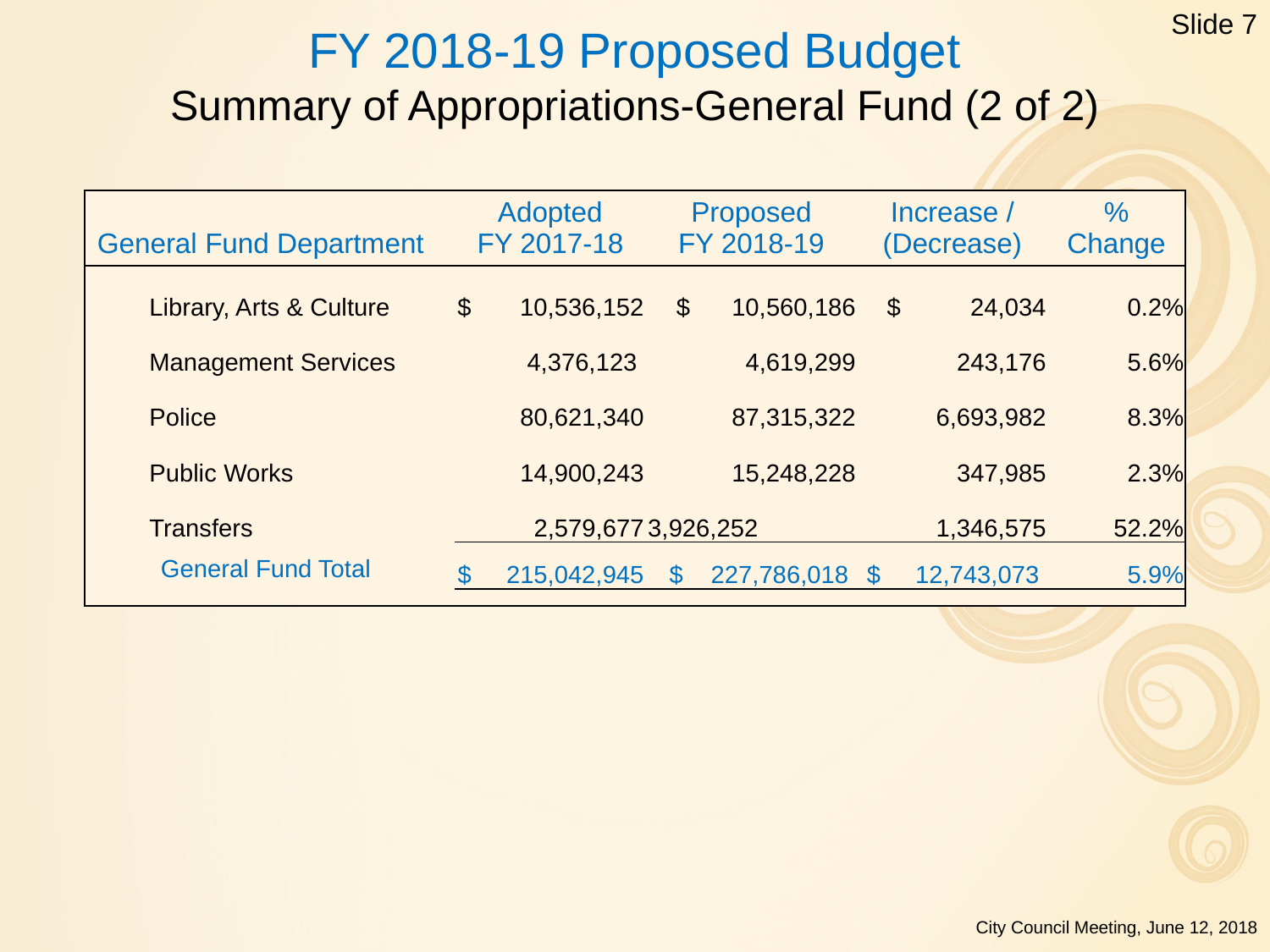

Slide 7
# FY 2018-19 Proposed Budget Summary of Appropriations-General Fund (2 of 2)
| General Fund Department | Adopted FY 2017-18 | Proposed FY 2018-19 | Increase / (Decrease) | % Change |
| --- | --- | --- | --- | --- |
| Library, Arts & Culture | $ 10,536,152 | $ 10,560,186 | $ 24,034 | 0.2% |
| Management Services | 4,376,123 | 4,619,299 | 243,176 | 5.6% |
| Police | 80,621,340 | 87,315,322 | 6,693,982 | 8.3% |
| Public Works | 14,900,243 | 15,248,228 | 347,985 | 2.3% |
| Transfers | 2,579,677 | 3,926,252 | 1,346,575 | 52.2% |
| General Fund Total | $ 215,042,945 | $ 227,786,018 | $ 12,743,073 | 5.9% |
|  |  |  |  |  |

City Council Meeting, June 12, 2018